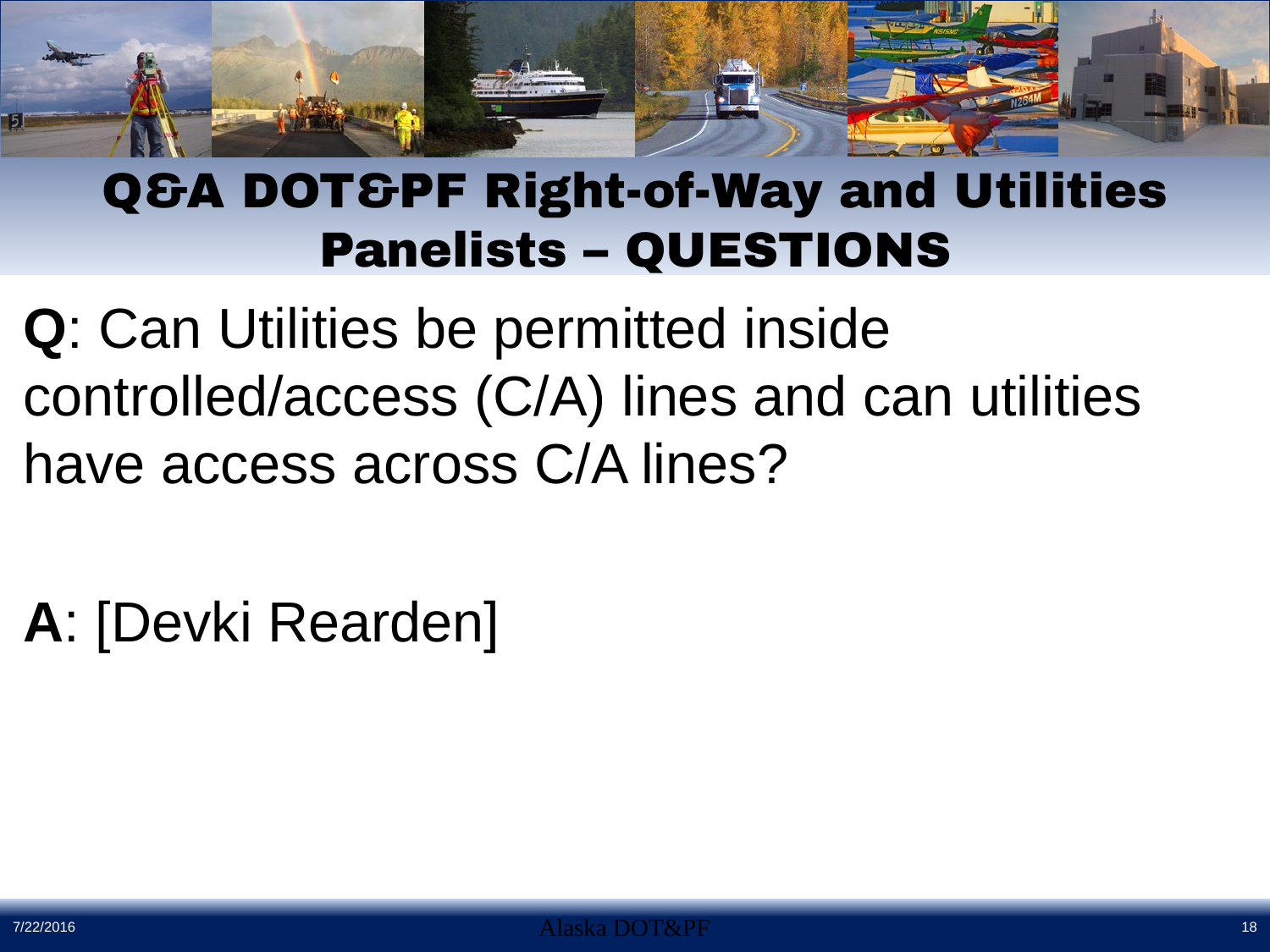

# Q&A DOT&PF Right-of-Way and Utilities Panelists – Questions
Q: Can Utilities be permitted inside controlled/access (C/A) lines and can utilities have access across C/A lines?

A: [Devki Rearden]
7/22/2016
Alaska DOT&PF
18